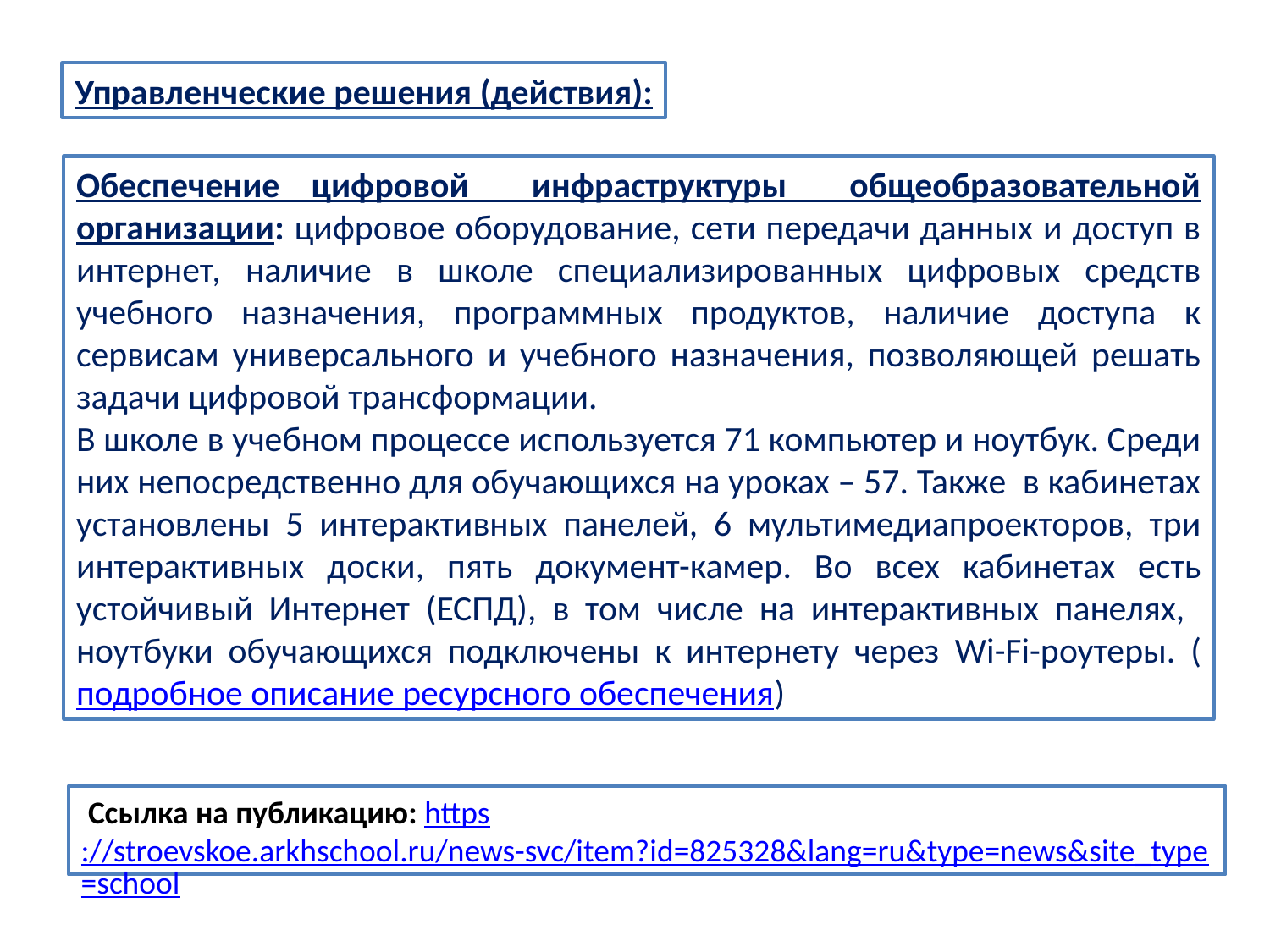

Управленческие решения (действия):
Обеспечение цифровой  инфраструктуры  общеобразовательной организации: цифровое оборудование, сети передачи данных и доступ в интернет, наличие в школе специализированных цифровых средств учебного назначения, программных продуктов, наличие доступа к сервисам универсального и учебного назначения, позволяющей решать задачи цифровой трансформации.
В школе в учебном процессе используется 71 компьютер и ноутбук. Среди них непосредственно для обучающихся на уроках – 57. Также  в кабинетах установлены 5 интерактивных панелей, 6 мультимедиапроекторов, три интерактивных доски, пять документ-камер. Во всех кабинетах есть устойчивый Интернет (ЕСПД), в том числе на интерактивных панелях,  ноутбуки обучающихся подключены к интернету через Wi-Fi-роутеры. (подробное описание ресурсного обеспечения)
 Ссылка на публикацию: https://stroevskoe.arkhschool.ru/news-svc/item?id=825328&lang=ru&type=news&site_type=school